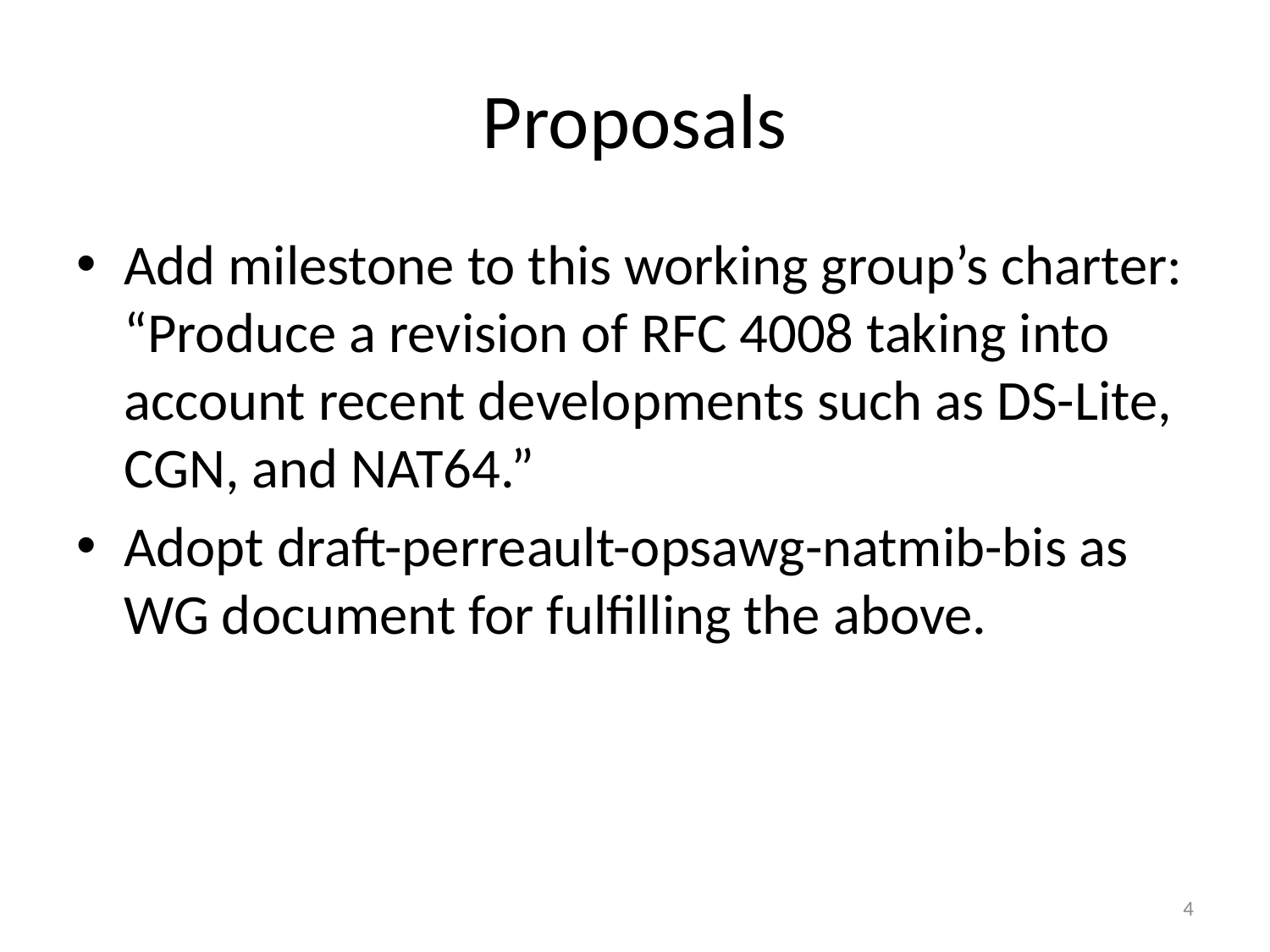

# Proposals
Add milestone to this working group’s charter: “Produce a revision of RFC 4008 taking into account recent developments such as DS-Lite, CGN, and NAT64.”
Adopt draft-perreault-opsawg-natmib-bis as WG document for fulfilling the above.
4